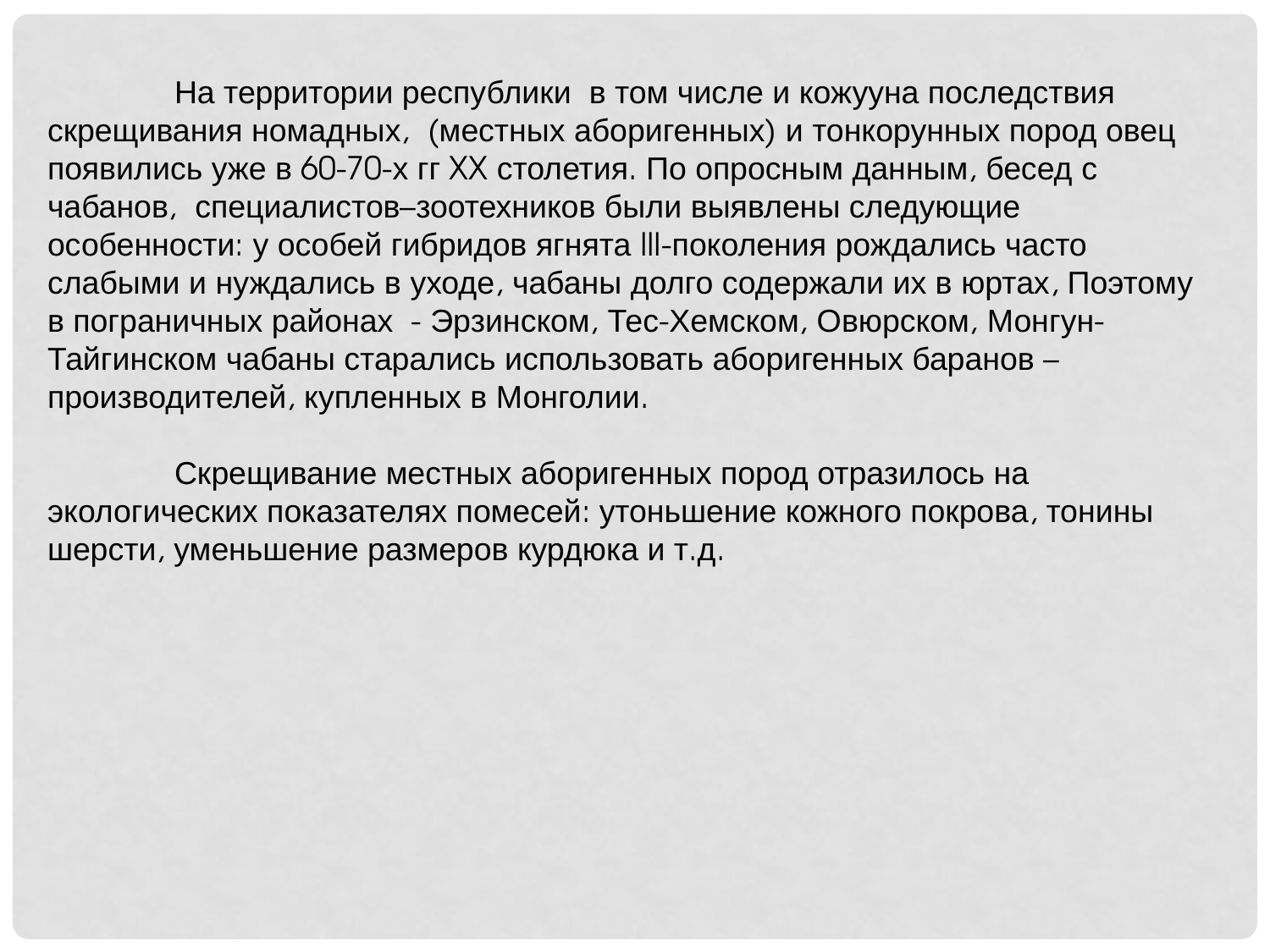

На территории республики  в том числе и кожууна последствия скрещивания номадных,  (местных аборигенных) и тонкорунных пород овец  появились уже в 60-70-х гг XX столетия. По опросным данным, бесед с чабанов,  специалистов–зоотехников были выявлены следующие особенности: у особей гибридов ягнята III-поколения рождались часто слабыми и нуждались в уходе, чабаны долго содержали их в юртах, Поэтому в пограничных районах  - Эрзинском, Тес-Хемском, Овюрском, Монгун-Тайгинском чабаны старались использовать аборигенных баранов – производителей, купленных в Монголии.

	Скрещивание местных аборигенных пород отразилось на экологических показателях помесей: утоньшение кожного покрова, тонины шерсти, уменьшение размеров курдюка и т.д.